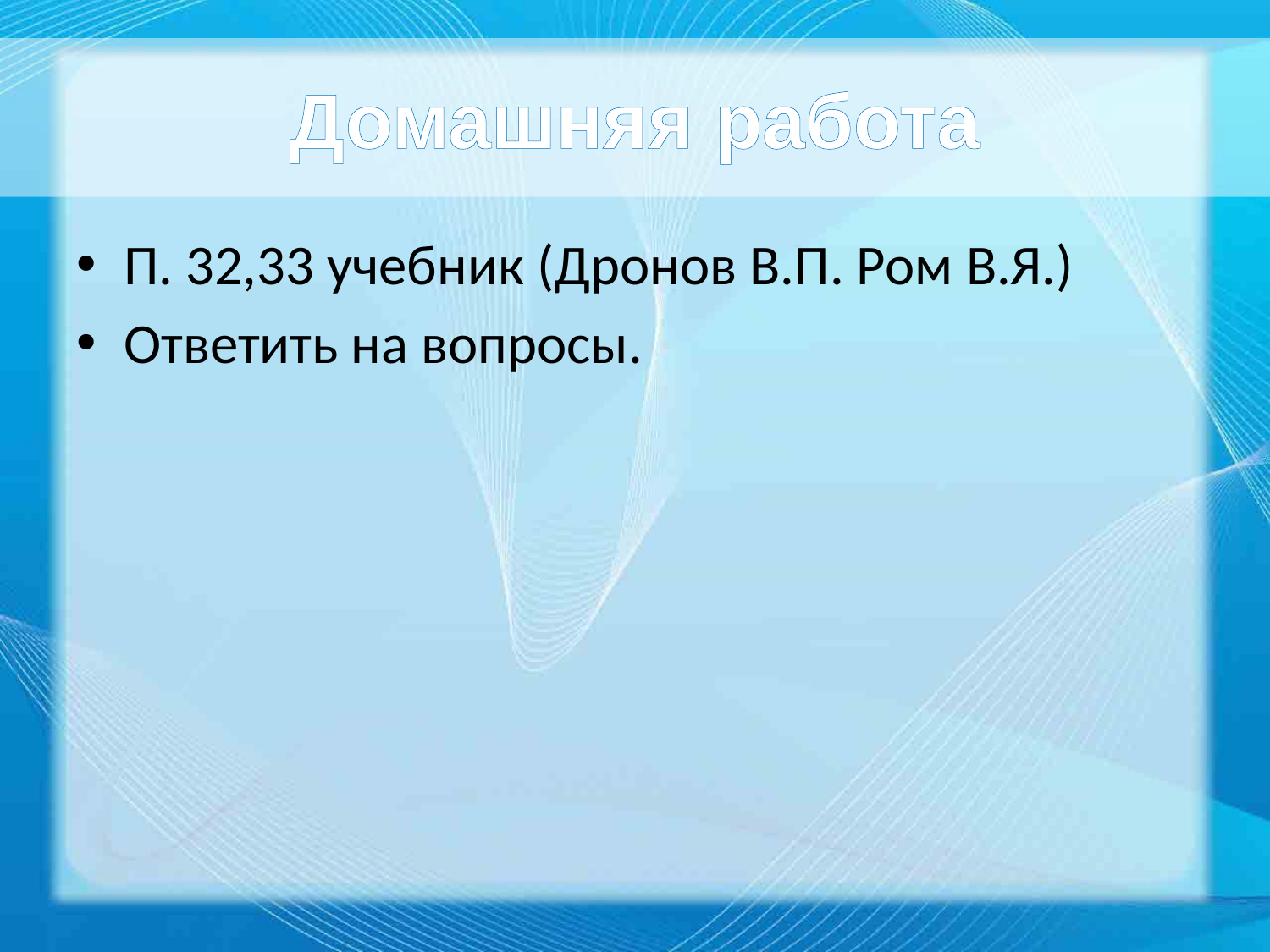

# Домашняя работа
П. 32,33 учебник (Дронов В.П. Ром В.Я.)
Ответить на вопросы.